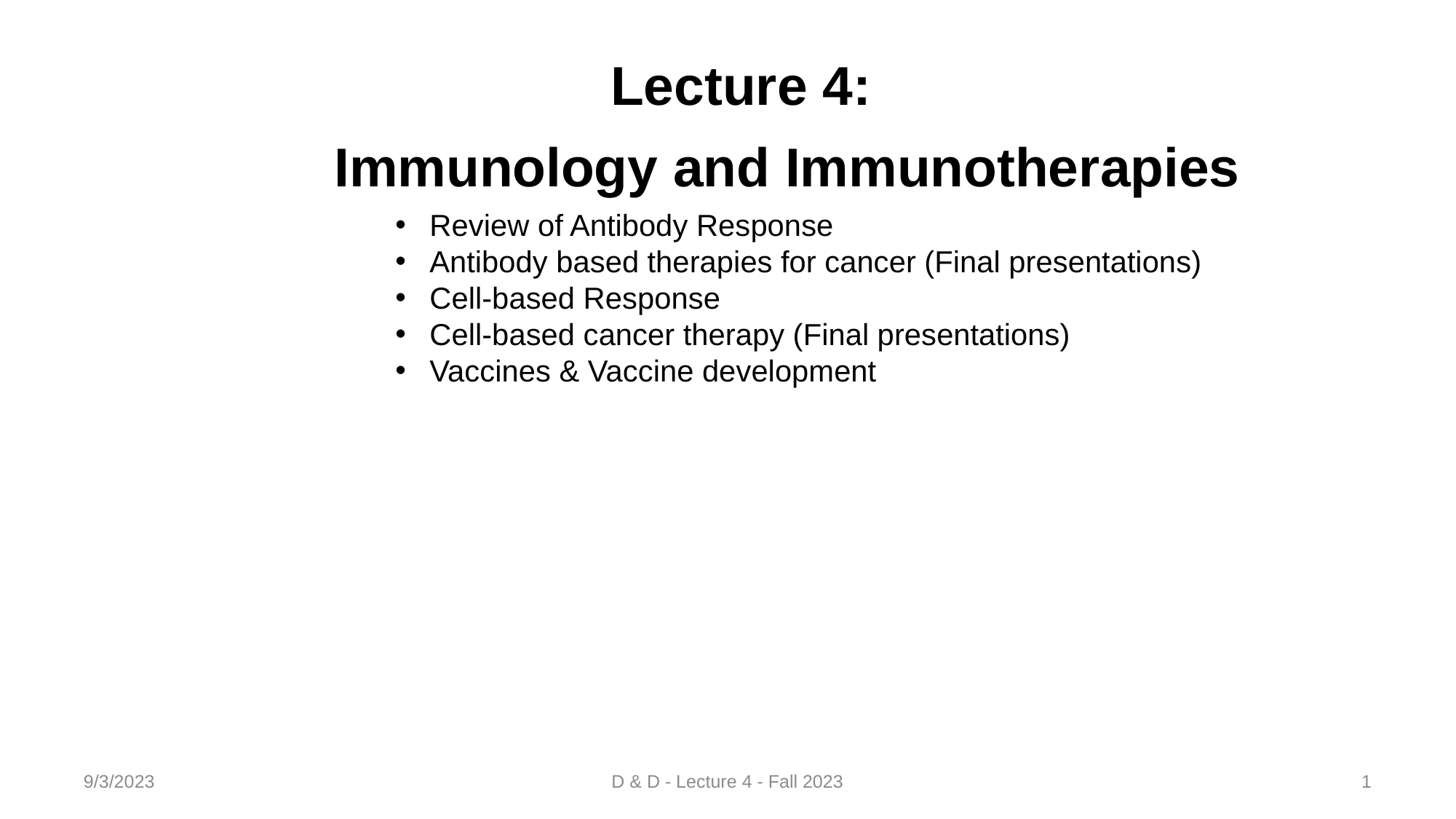

Lecture 4:
Immunology and Immunotherapies
Review of Antibody Response
Antibody based therapies for cancer (Final presentations)
Cell-based Response
Cell-based cancer therapy (Final presentations)
Vaccines & Vaccine development
9/3/2023
D & D - Lecture 4 - Fall 2023
1